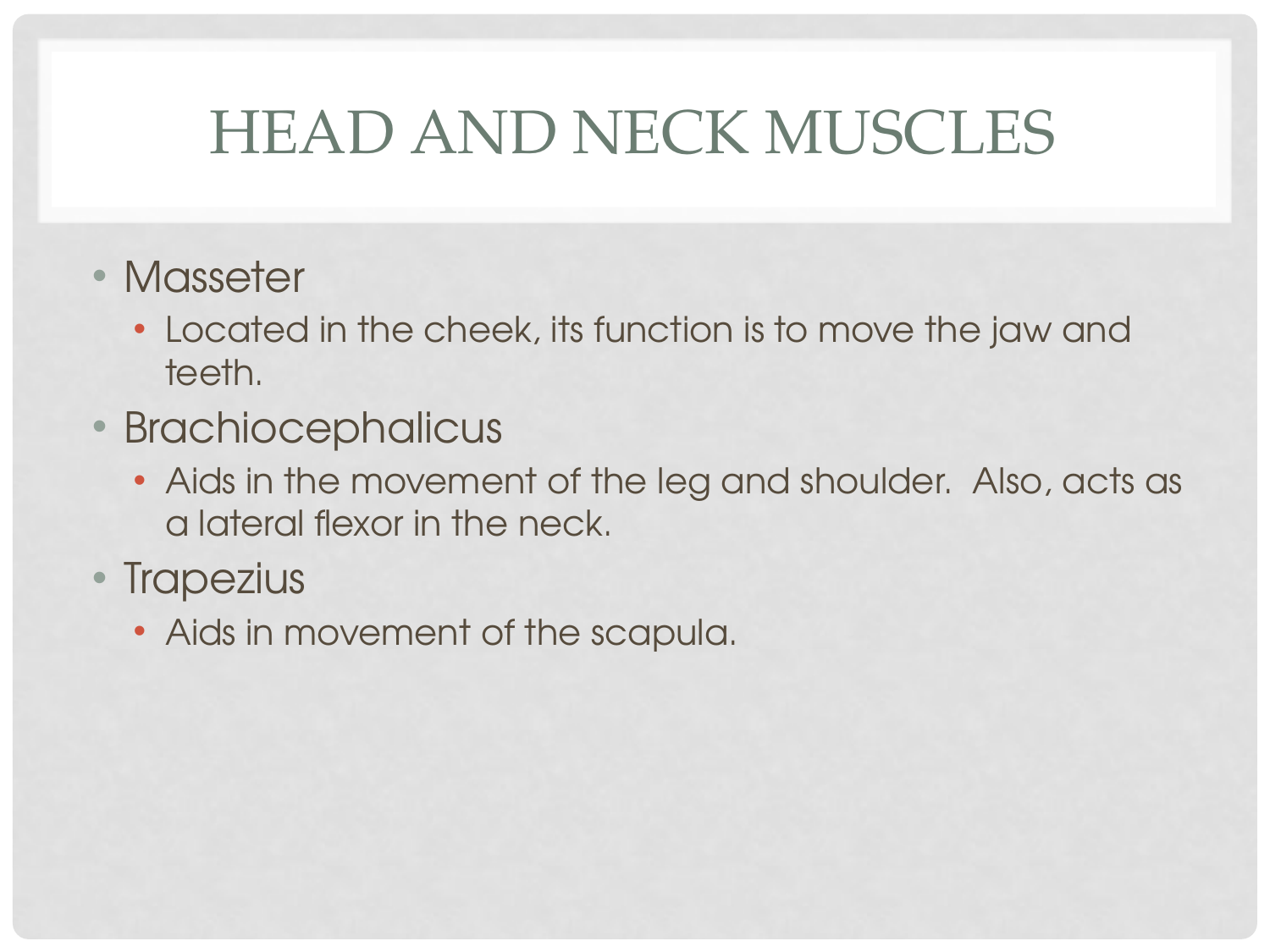

# Head and Neck muscles
Masseter
Located in the cheek, its function is to move the jaw and teeth.
Brachiocephalicus
Aids in the movement of the leg and shoulder.  Also, acts as a lateral flexor in the neck.
Trapezius
Aids in movement of the scapula.